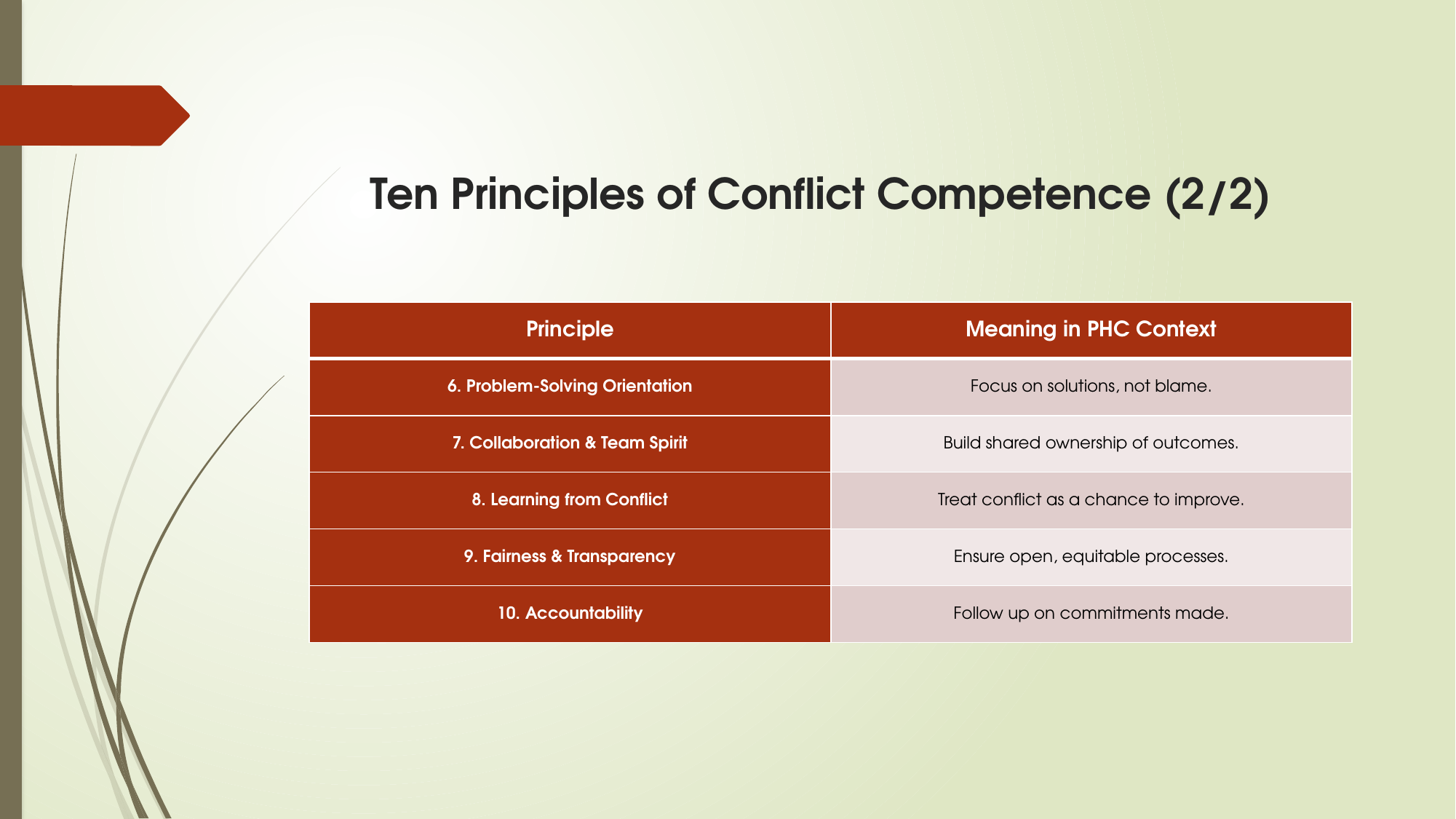

# Ten Principles of Conflict Competence (2/2)
| Principle | Meaning in PHC Context |
| --- | --- |
| 6. Problem-Solving Orientation | Focus on solutions, not blame. |
| 7. Collaboration & Team Spirit | Build shared ownership of outcomes. |
| 8. Learning from Conflict | Treat conflict as a chance to improve. |
| 9. Fairness & Transparency | Ensure open, equitable processes. |
| 10. Accountability | Follow up on commitments made. |